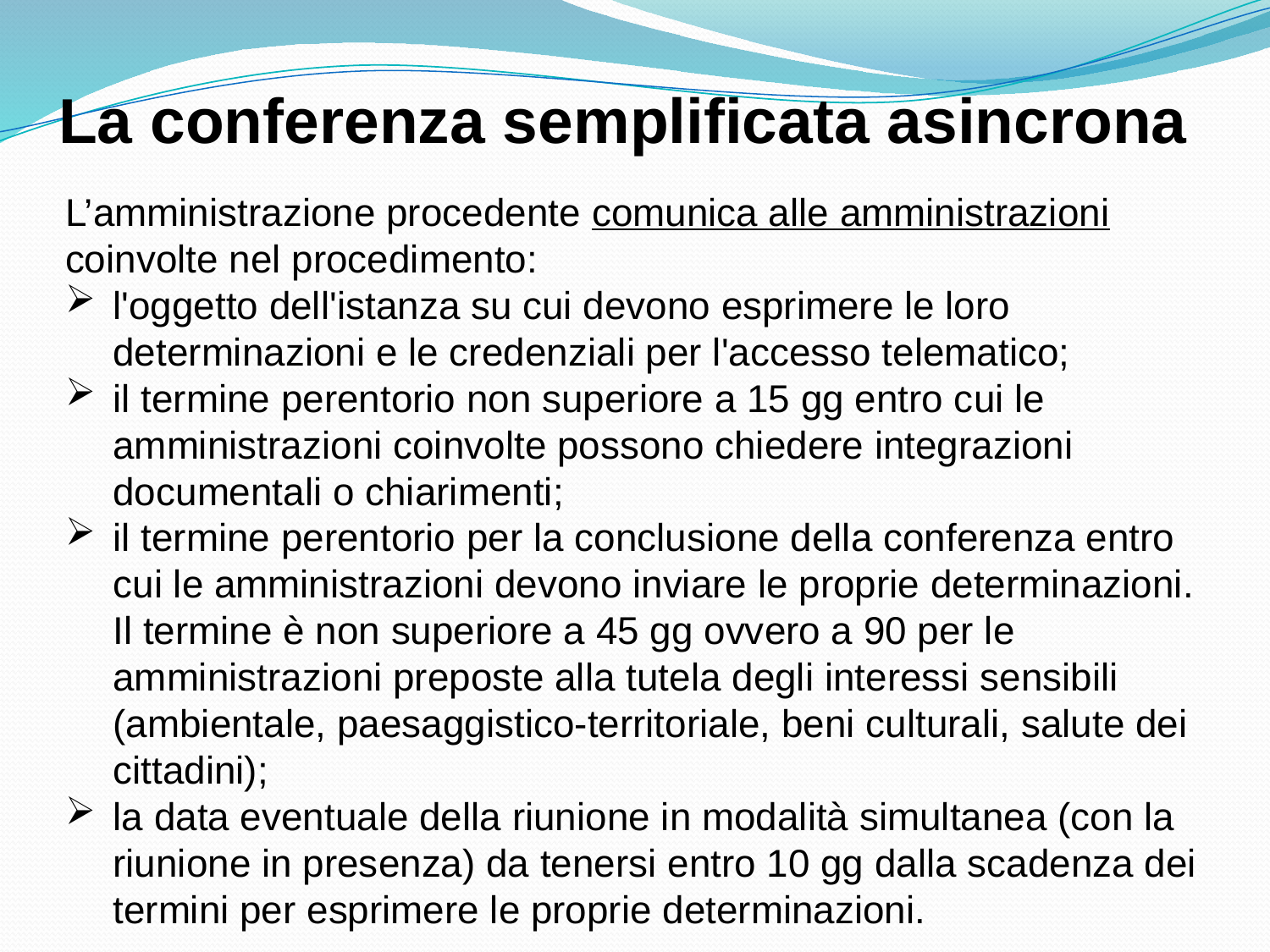

# La conferenza semplificata asincrona
L’amministrazione procedente comunica alle amministrazioni coinvolte nel procedimento:
l'oggetto dell'istanza su cui devono esprimere le loro determinazioni e le credenziali per l'accesso telematico;
il termine perentorio non superiore a 15 gg entro cui le amministrazioni coinvolte possono chiedere integrazioni documentali o chiarimenti;
il termine perentorio per la conclusione della conferenza entro cui le amministrazioni devono inviare le proprie determinazioni. Il termine è non superiore a 45 gg ovvero a 90 per le amministrazioni preposte alla tutela degli interessi sensibili (ambientale, paesaggistico-territoriale, beni culturali, salute dei cittadini);
la data eventuale della riunione in modalità simultanea (con la riunione in presenza) da tenersi entro 10 gg dalla scadenza dei termini per esprimere le proprie determinazioni.